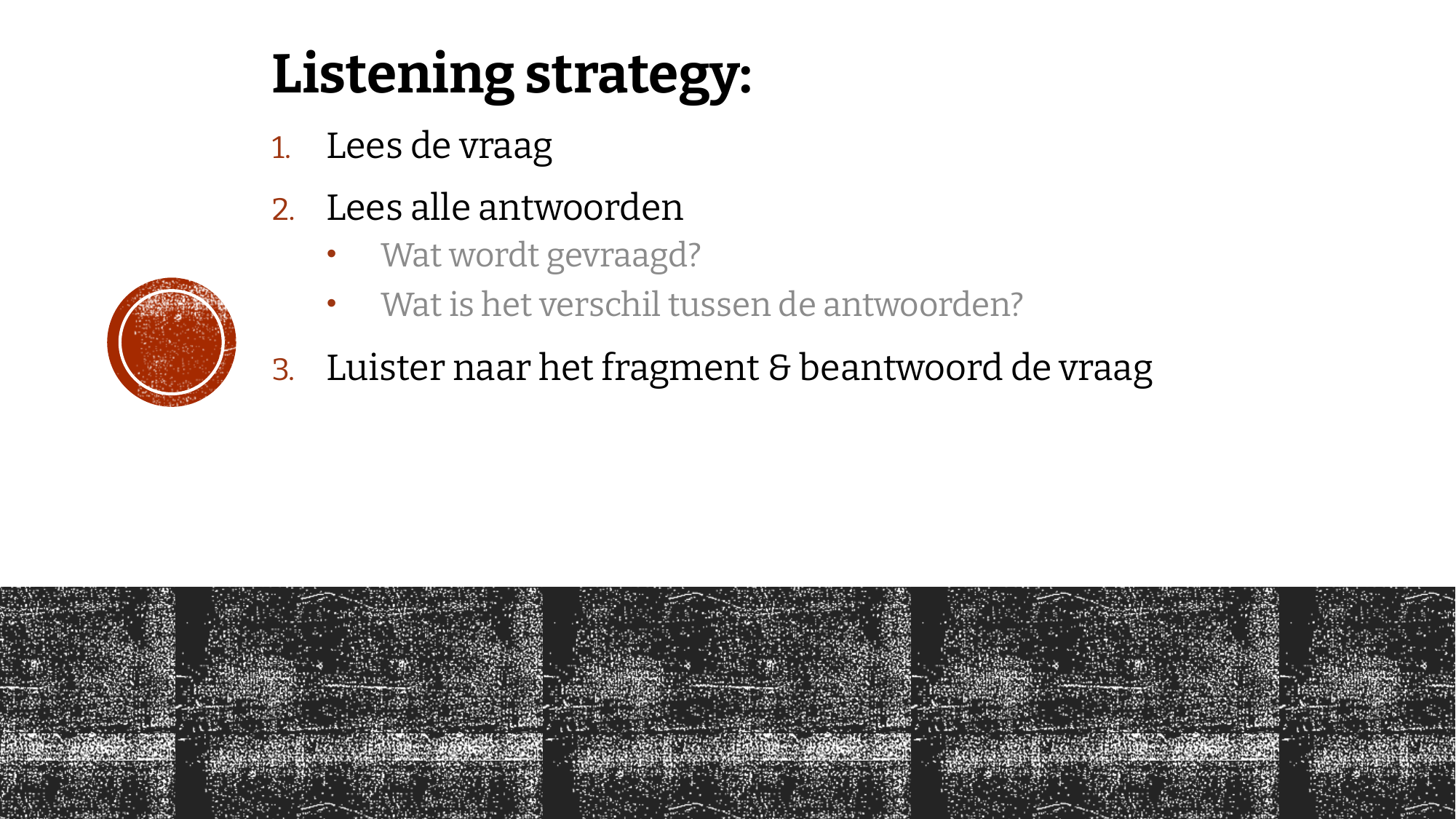

Listening strategy:
Lees de vraag
Lees alle antwoorden
Wat wordt gevraagd?
Wat is het verschil tussen de antwoorden?
Luister naar het fragment & beantwoord de vraag